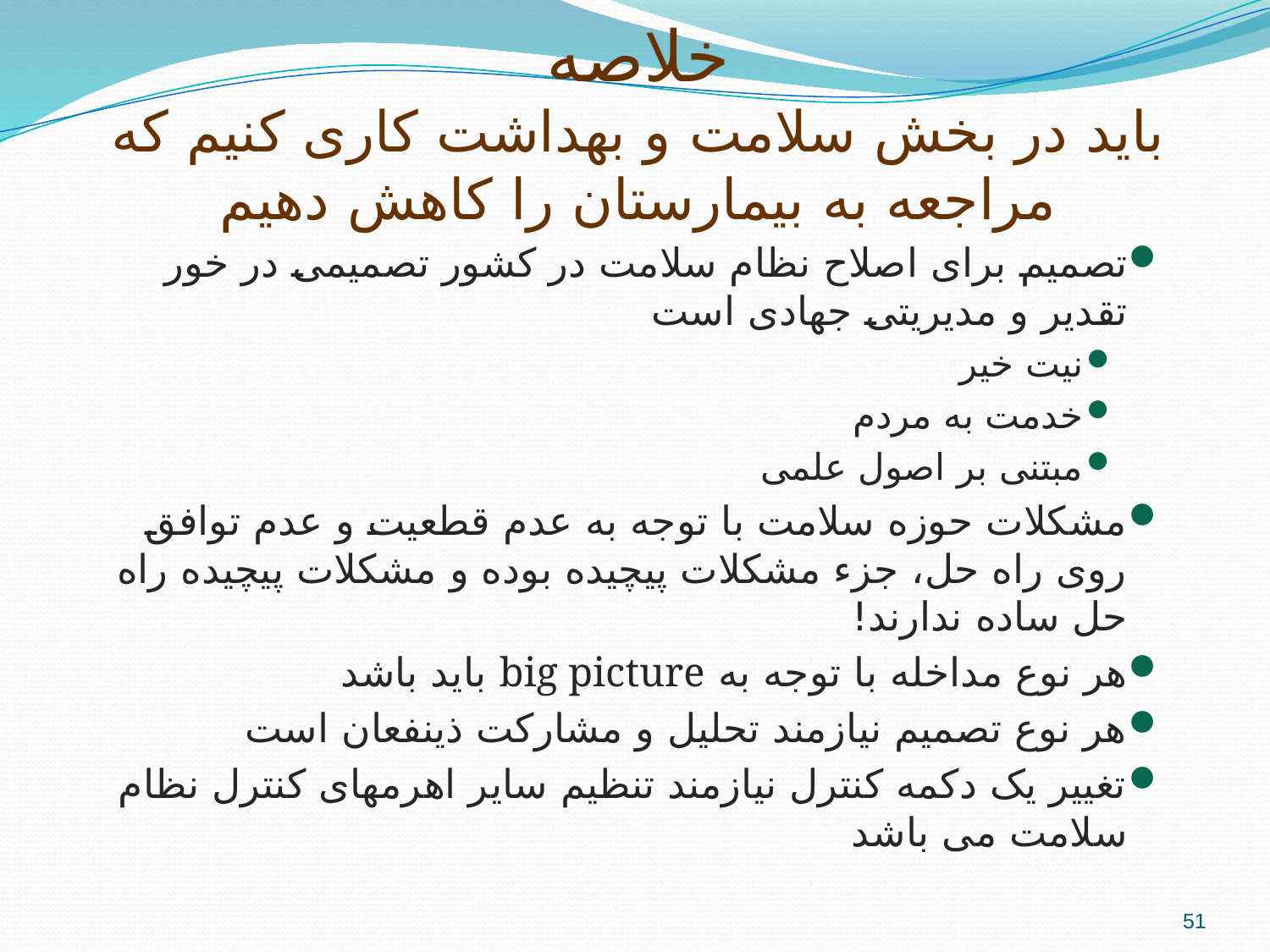

# خلاصه باید در بخش سلامت و بهداشت کاری کنیم که مراجعه به بیمارستان را کاهش دهیم
تصمیم برای اصلاح نظام سلامت در کشور تصمیمی در خور تقدیر و مدیریتی جهادی است
نیت خیر
خدمت به مردم
مبتنی بر اصول علمی
مشکلات حوزه سلامت با توجه به عدم قطعیت و عدم توافق روی راه حل، جزء مشکلات پیچیده بوده و مشکلات پیچیده راه حل ساده ندارند!
هر نوع مداخله با توجه به big picture باید باشد
هر نوع تصمیم نیازمند تحلیل و مشارکت ذینفعان است
تغییر یک دکمه کنترل نیازمند تنظیم سایر اهرمهای کنترل نظام سلامت می باشد
51